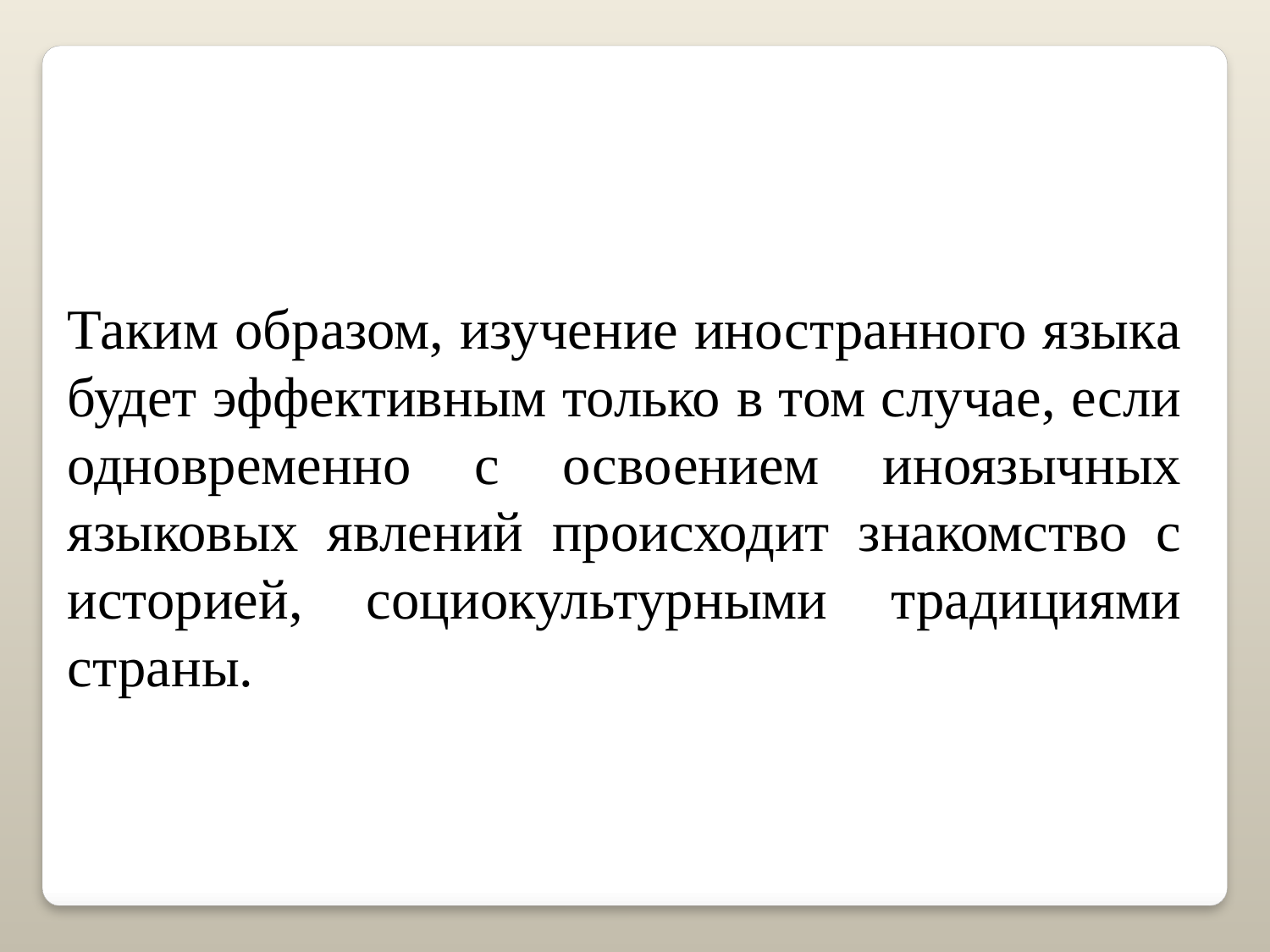

Таким образом, изучение иностранного языка будет эффективным только в том случае, если одновременно с освоением иноязычных языковых явлений происходит знакомство с историей, социокультурными традициями страны.